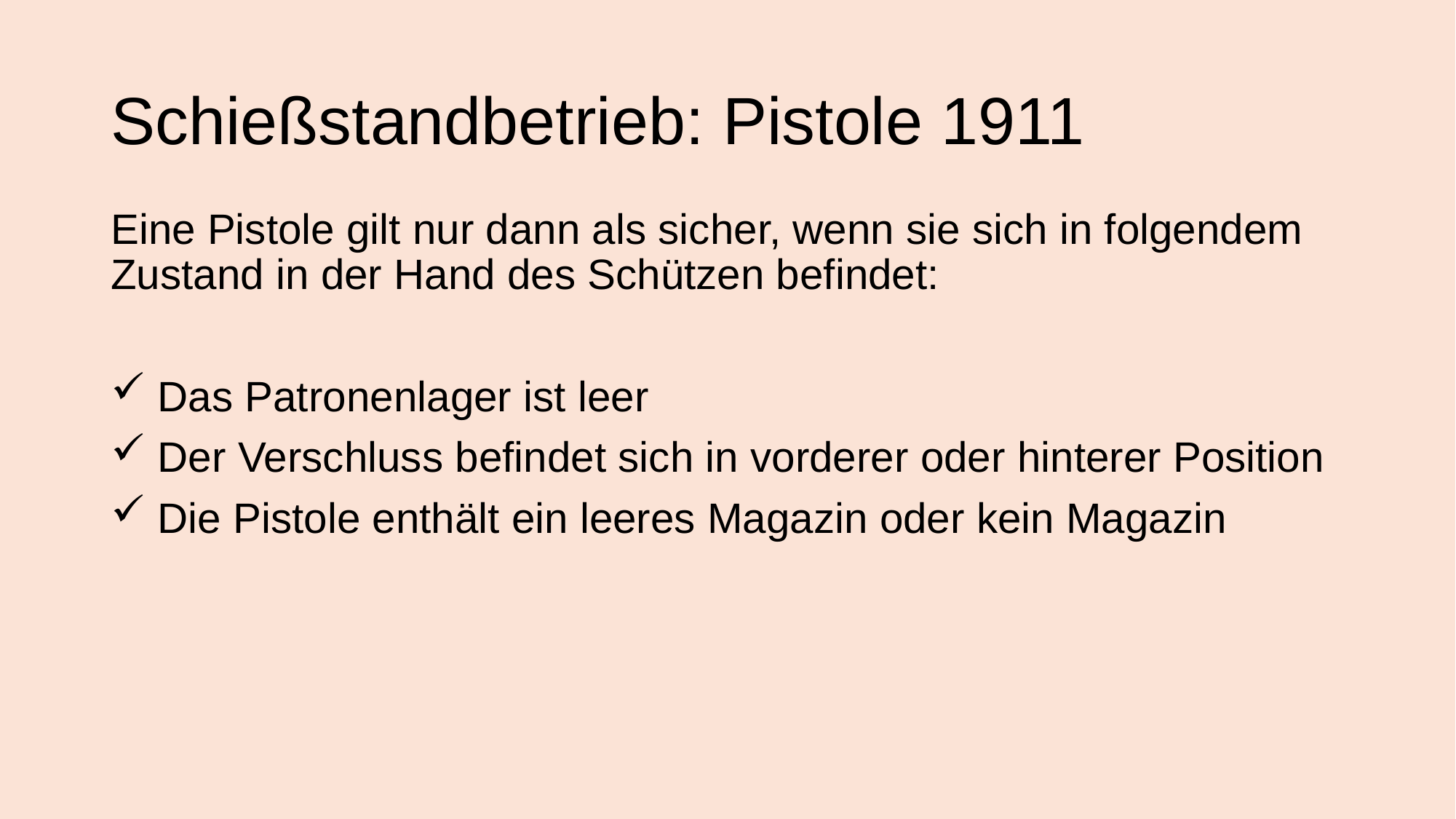

# Schießstandbetrieb: Pistole 1911
Eine Pistole gilt nur dann als sicher, wenn sie sich in folgendem Zustand in der Hand des Schützen befindet:

 Das Patronenlager ist leer
 Der Verschluss befindet sich in vorderer oder hinterer Position
 Die Pistole enthält ein leeres Magazin oder kein Magazin